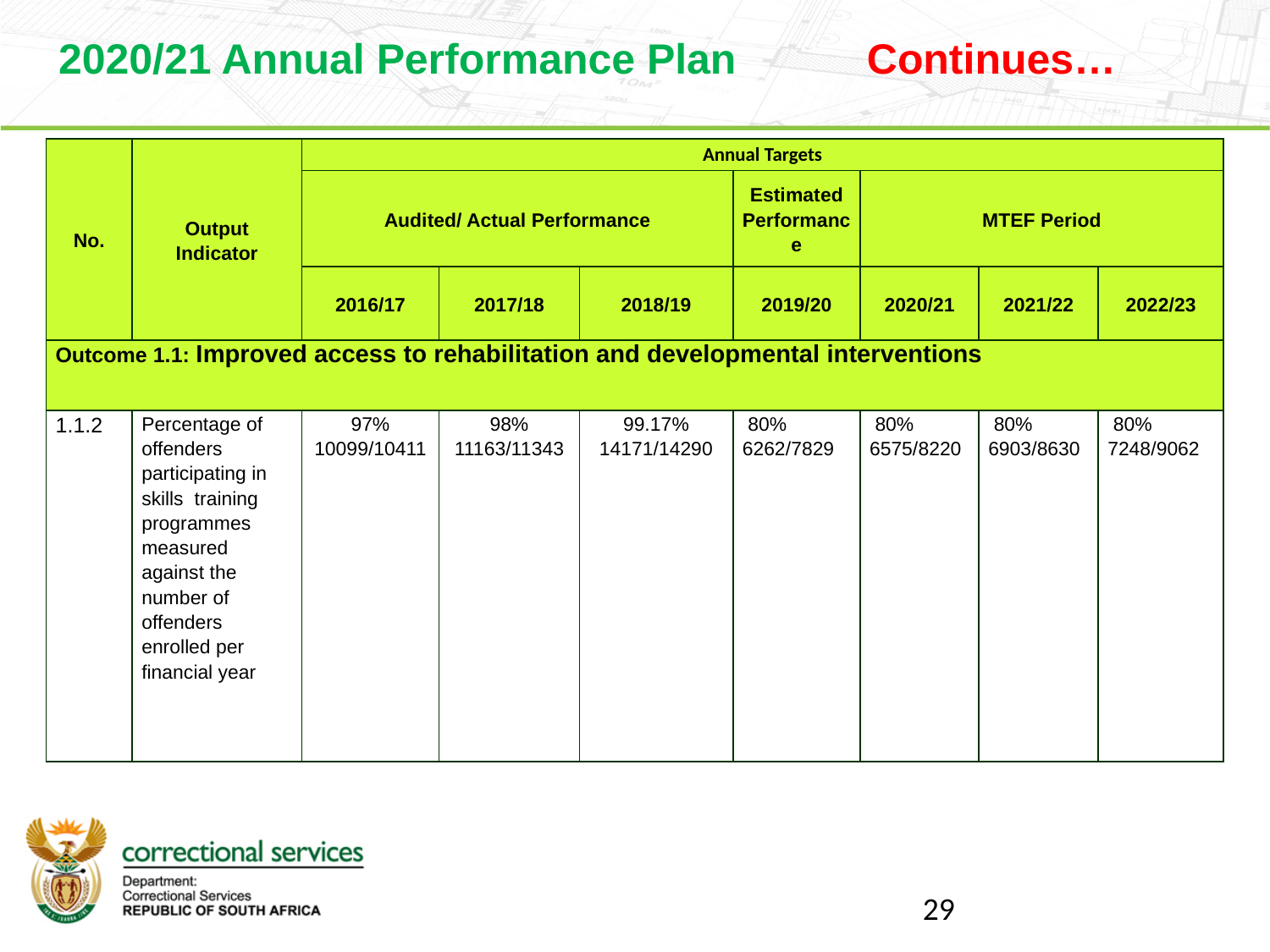

2020/21 Annual Performance Plan           Continues…
| No. | Output Indicator | Annual Targets |  |  |  |  |  |  |
| --- | --- | --- | --- | --- | --- | --- | --- | --- |
|  |  | Audited/ Actual Performance |  |  | Estimated Performance | MTEF Period |  |  |
|  |  | 2016/17 | 2017/18 | 2018/19 | 2019/20 | 2020/21 | 2021/22 | 2022/23 |
| Outcome 1.1: Improved access to rehabilitation and developmental interventions |  |  |  |  |  |  |  |  |
| 1.1.2 | Percentage of offenders participating in skills training programmes measured against the number of offenders enrolled per financial year | 97% 10099/10411 | 98% 11163/11343 | 99.17% 14171/14290 | 80% 6262/7829 | 80% 6575/8220 | 80% 6903/8630 | 80% 7248/9062 |
29